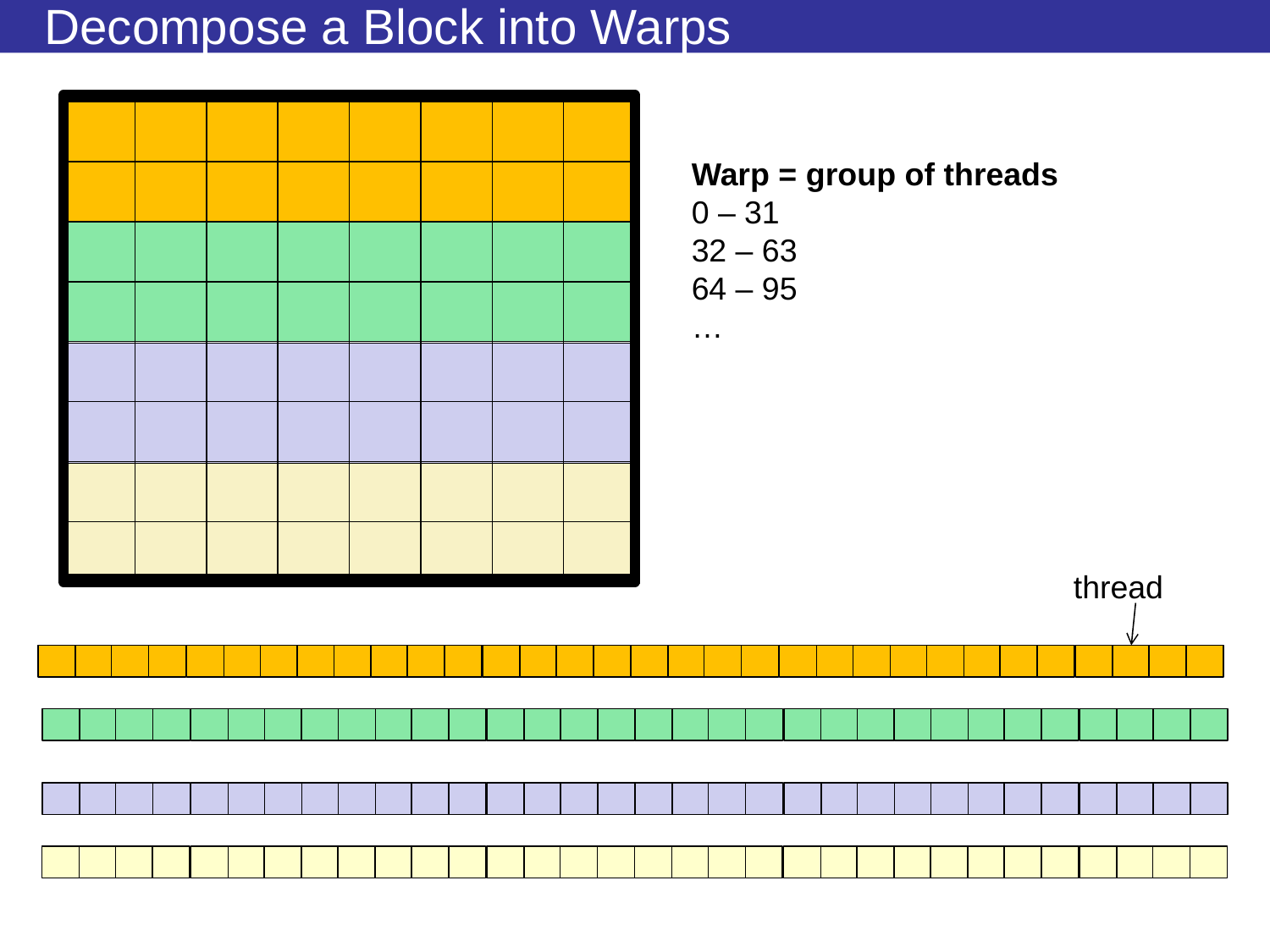

# Decompose a Block into Warps

Warp = group of threads
0 – 31
32 – 63
64 – 95
…

thread